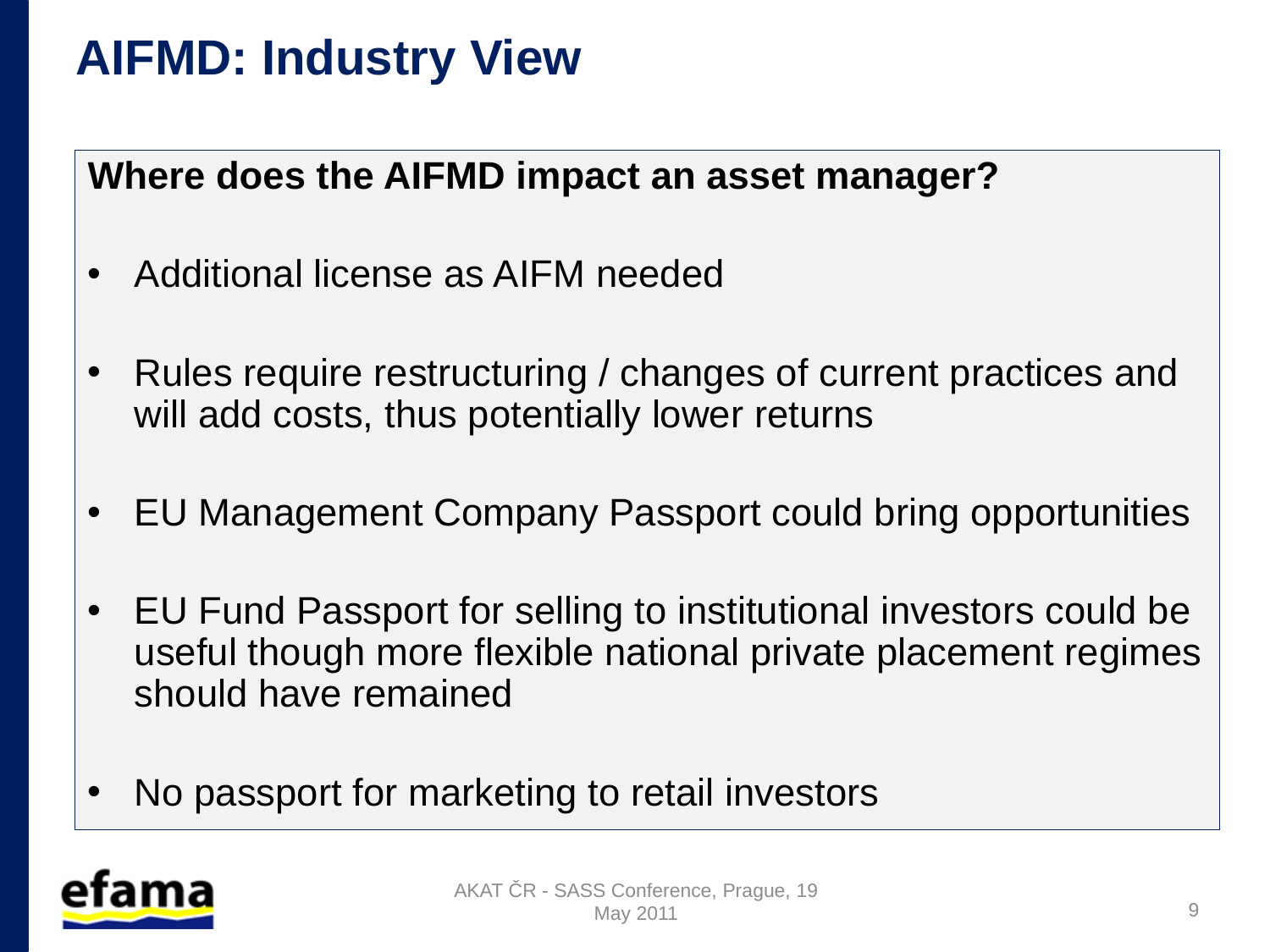

AIFMD: Industry View
Where does the AIFMD impact an asset manager?

Additional license as AIFM needed

Rules require restructuring / changes of current practices and will add costs, thus potentially lower returns

EU Management Company Passport could bring opportunities

EU Fund Passport for selling to institutional investors could be useful though more flexible national private placement regimes should have remained

No passport for marketing to retail investors

AKAT ČR - SASS Conference, Prague, 19 May 2011
9